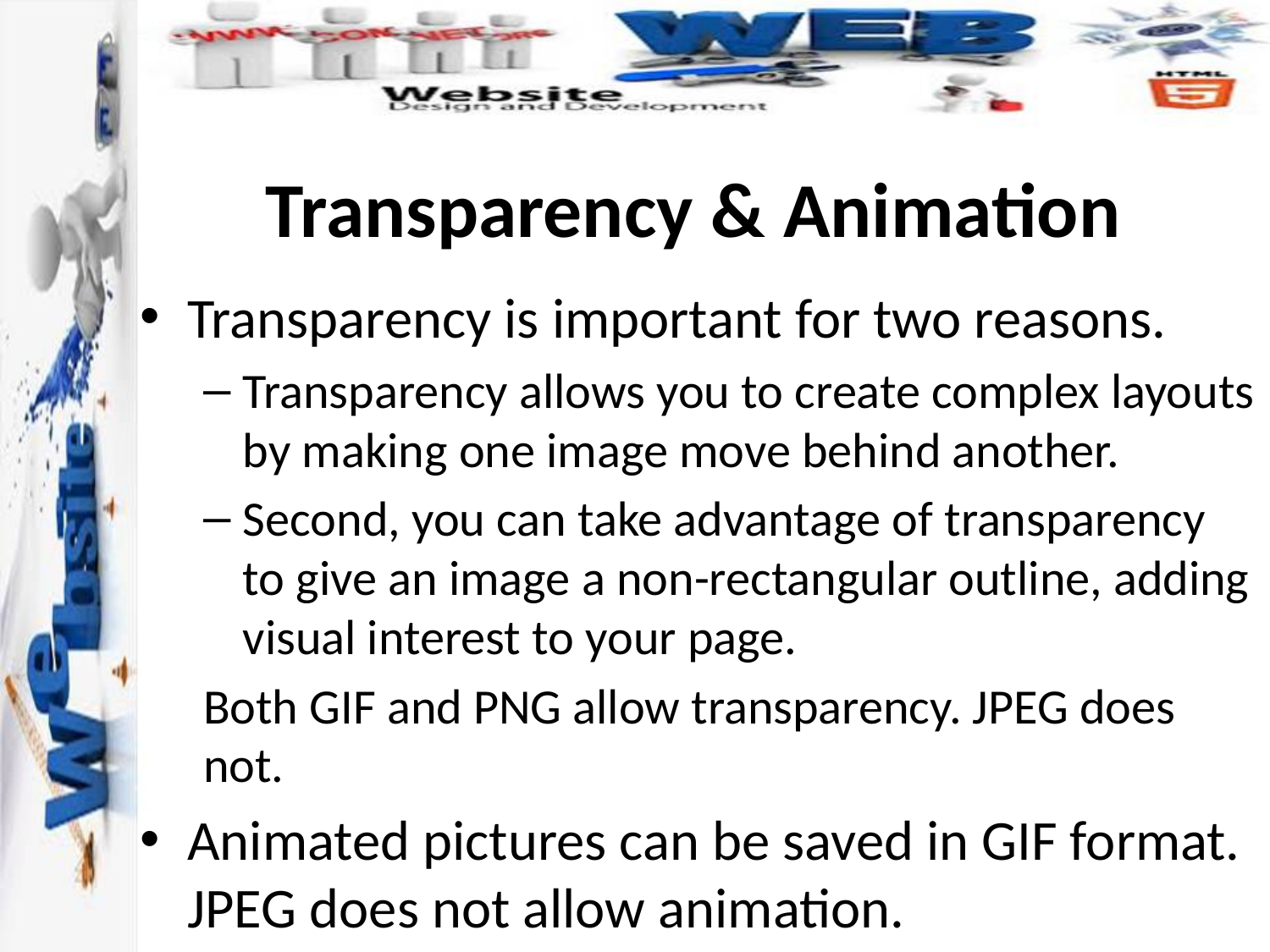

# Transparency & Animation
Transparency is important for two reasons.
Transparency allows you to create complex layouts by making one image move behind another.
Second, you can take advantage of transparency to give an image a non-rectangular outline, adding visual interest to your page.
Both GIF and PNG allow transparency. JPEG does not.
Animated pictures can be saved in GIF format. JPEG does not allow animation.